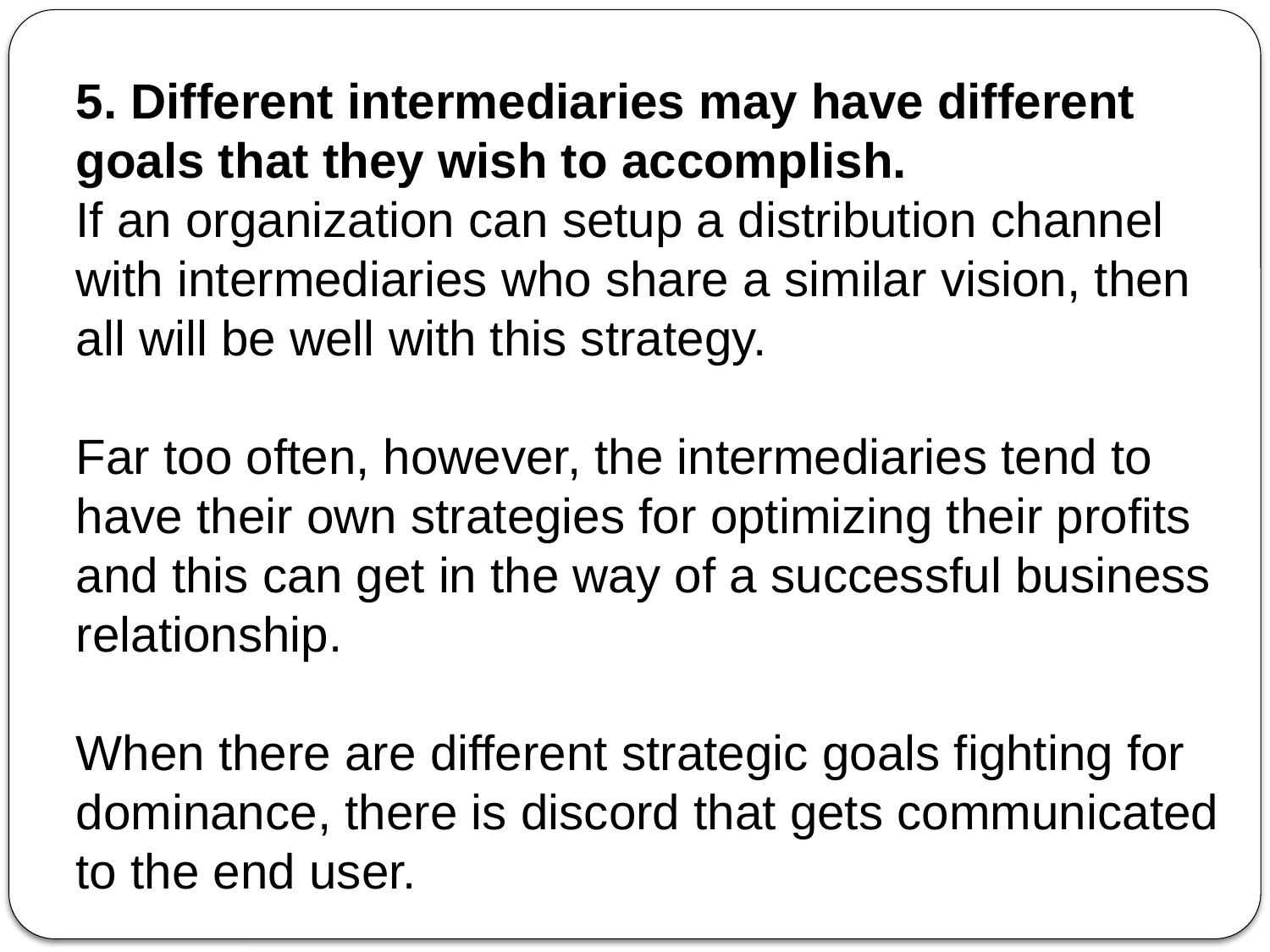

5. Different intermediaries may have different goals that they wish to accomplish.
If an organization can setup a distribution channel with intermediaries who share a similar vision, then all will be well with this strategy.

Far too often, however, the intermediaries tend to have their own strategies for optimizing their profits and this can get in the way of a successful business relationship.

When there are different strategic goals fighting for dominance, there is discord that gets communicated to the end user.